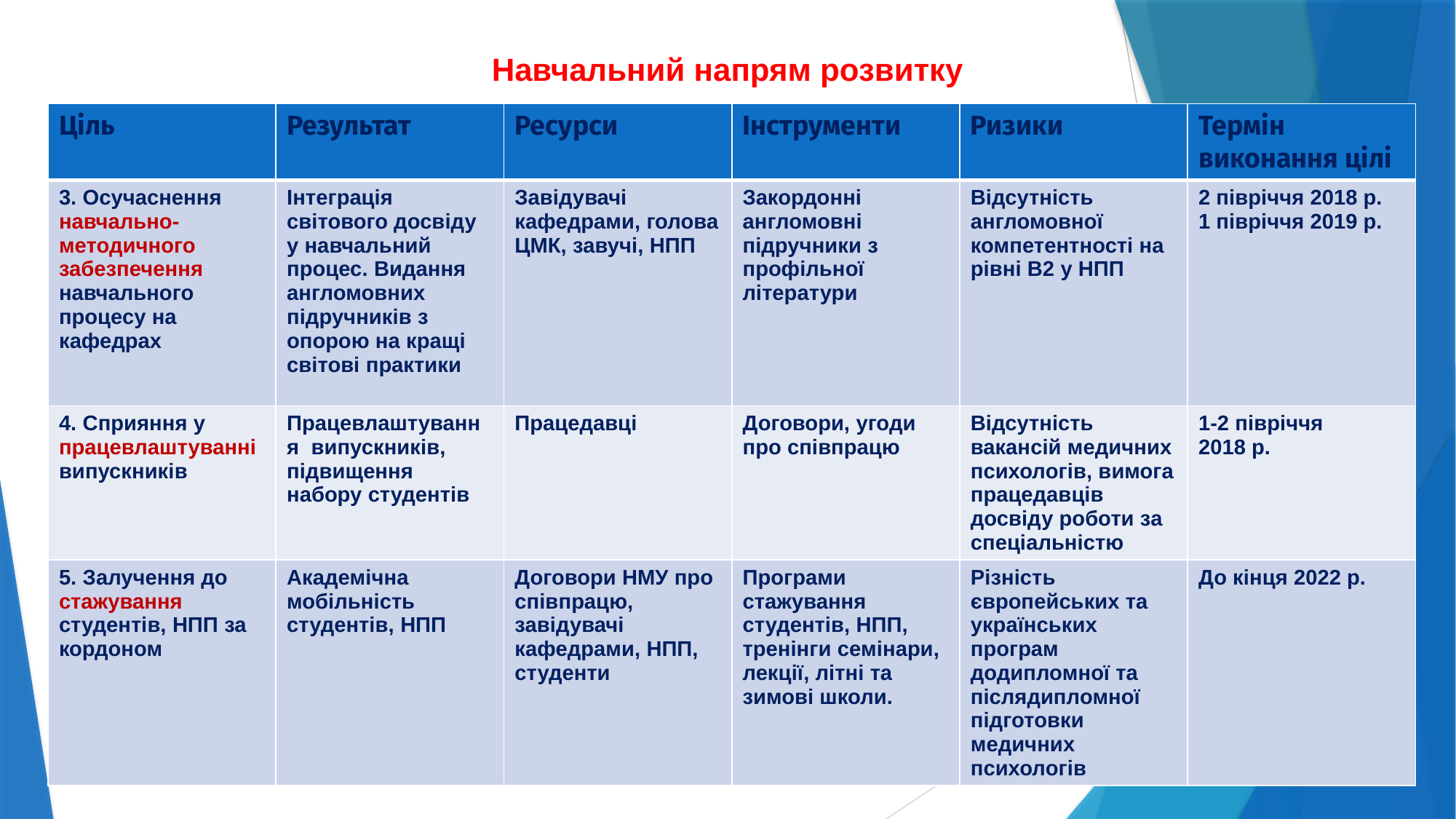

# Навчальний напрям розвитку
| Ціль | Результат | Ресурси | Інструменти | Ризики | Термін виконання цілі |
| --- | --- | --- | --- | --- | --- |
| 3. Осучаснення навчально-методичного забезпечення навчального процесу на кафедрах | Інтеграція світового досвіду у навчальний процес. Видання англомовних підручників з опорою на кращі світові практики | Завідувачі кафедрами, голова ЦМК, завучі, НПП | Закордонні англомовні підручники з профільної літератури | Відсутність англомовної компетентності на рівні В2 у НПП | 2 півріччя 2018 р. 1 півріччя 2019 р. |
| 4. Сприяння у працевлаштуванні випускників | Працевлаштування випускників, підвищення набору студентів | Працедавці | Договори, угоди про співпрацю | Відсутність вакансій медичних психологів, вимога працедавців досвіду роботи за спеціальністю | 1-2 півріччя 2018 р. |
| 5. Залучення до стажування студентів, НПП за кордоном | Академічна мобільність студентів, НПП | Договори НМУ про співпрацю, завідувачі кафедрами, НПП, студенти | Програми стажування студентів, НПП, тренінги семінари, лекції, літні та зимові школи. | Різність європейських та українських програм додипломної та післядипломної підготовки медичних психологів | До кінця 2022 р. |